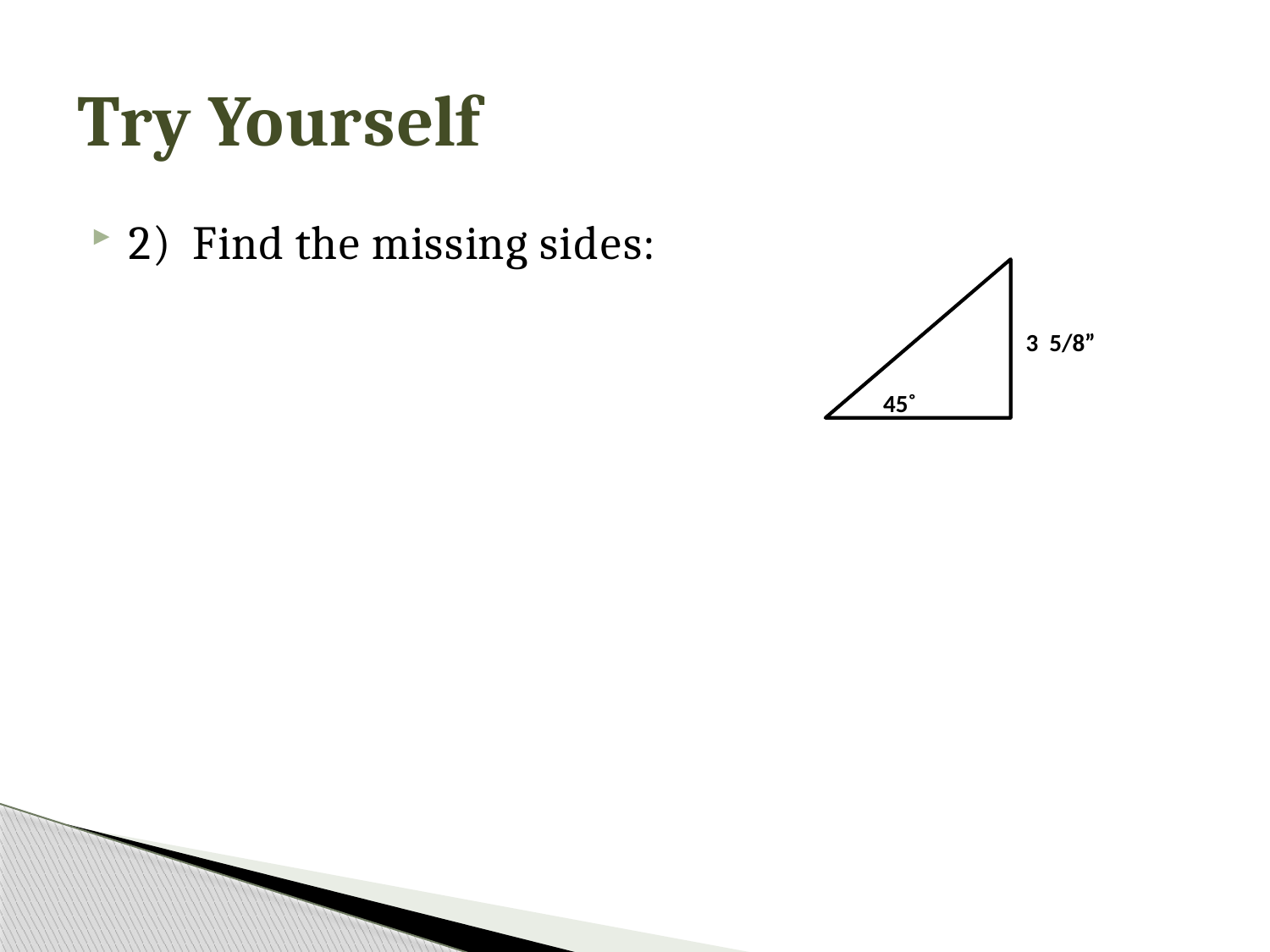

# Try Yourself
2)  Find the missing sides:

3  5/8”
45˚